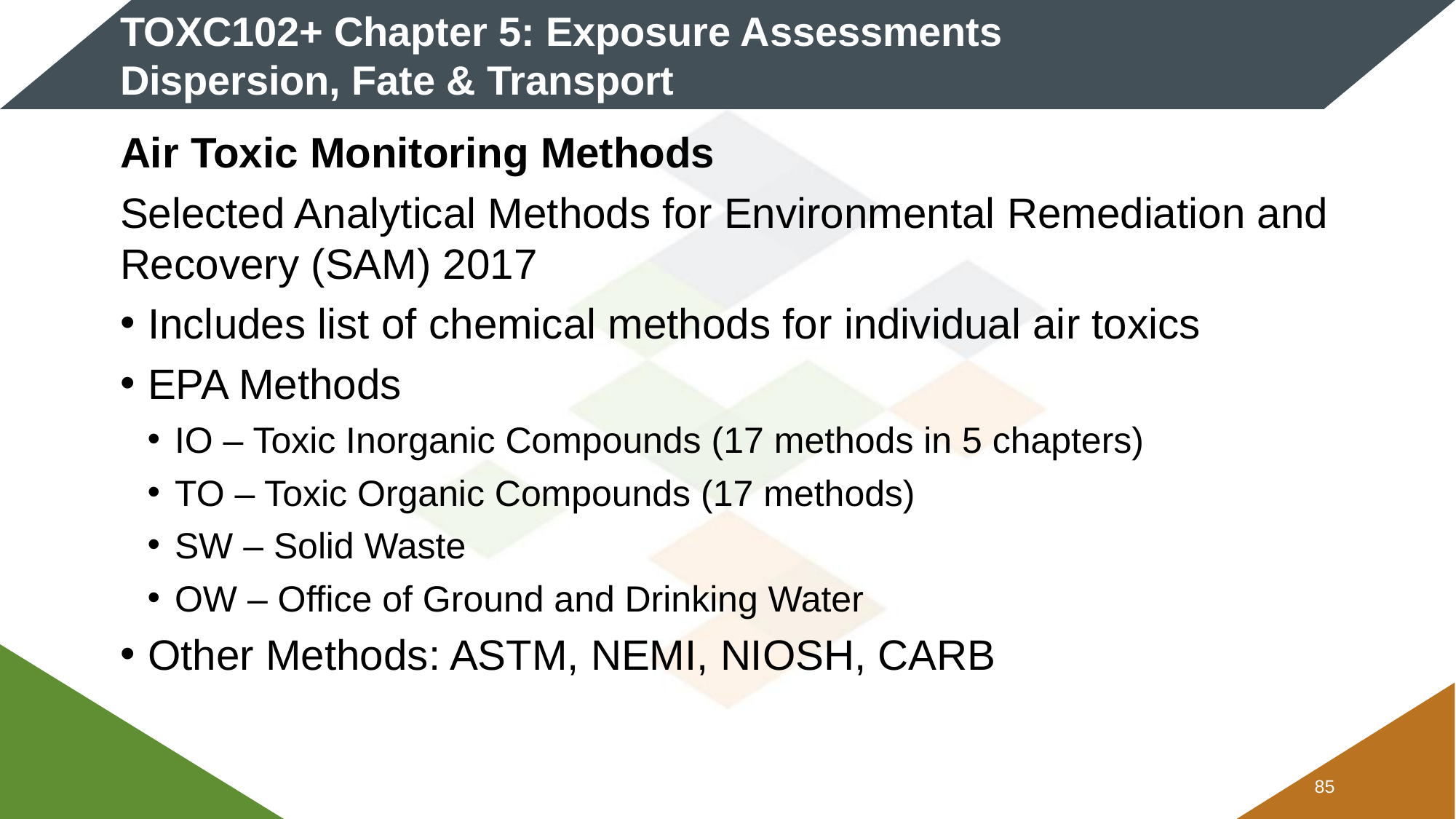

# TOXC102+ Chapter 5: Exposure Assessments Dispersion, Fate & Transport
Air Toxic Monitoring Methods
Selected Analytical Methods for Environmental Remediation and Recovery (SAM) 2017
Includes list of chemical methods for individual air toxics
EPA Methods
IO – Toxic Inorganic Compounds (17 methods in 5 chapters)
TO – Toxic Organic Compounds (17 methods)
SW – Solid Waste
OW – Office of Ground and Drinking Water
Other Methods: ASTM, NEMI, NIOSH, CARB
85